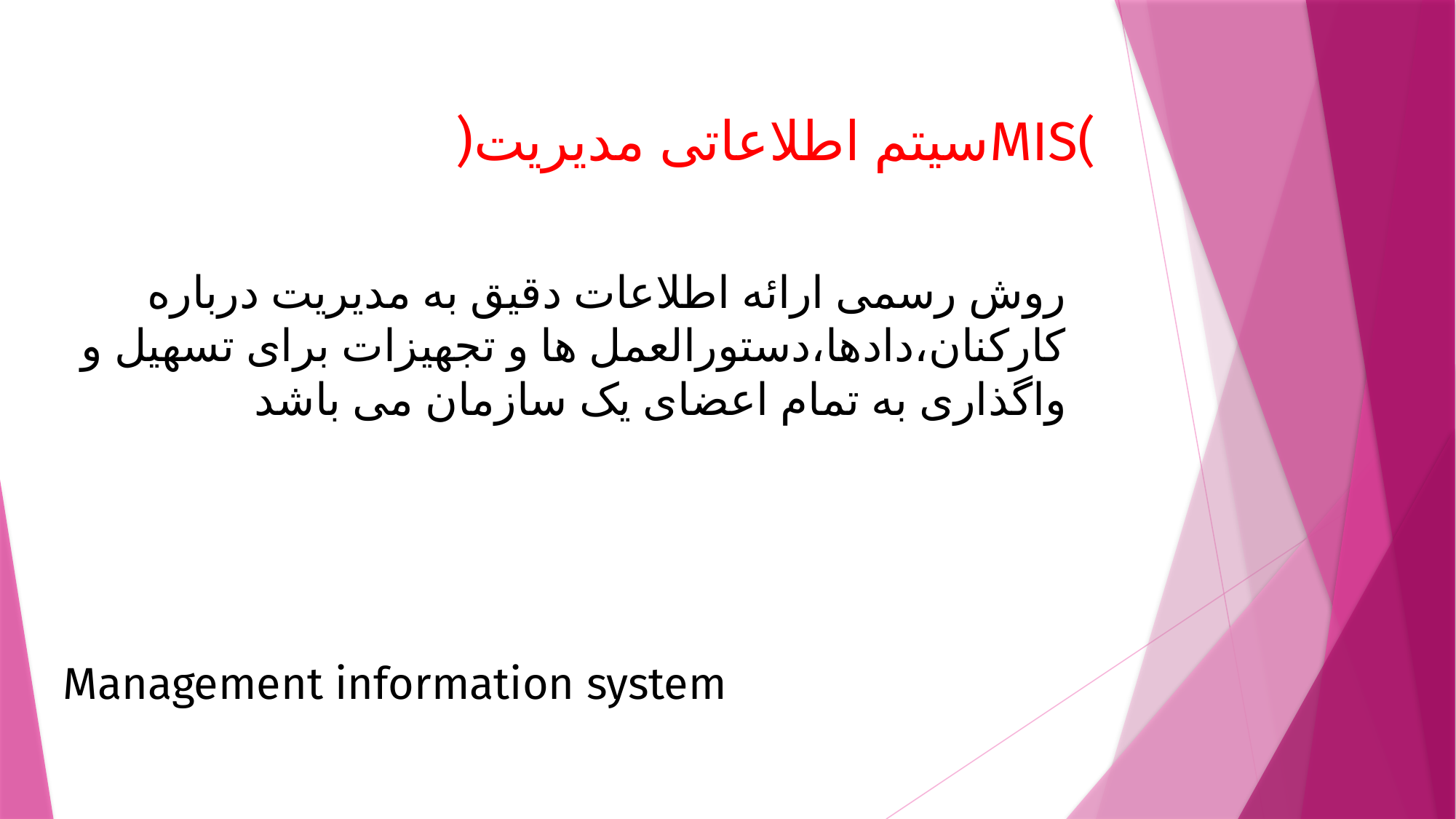

# )سیتم اطلاعاتی مدیریتMIS(
روش رسمی ارائه اطلاعات دقیق به مدیریت درباره کارکنان،دادها،دستورالعمل ها و تجهیزات برای تسهیل و واگذاری به تمام اعضای یک سازمان می باشد

Management information system